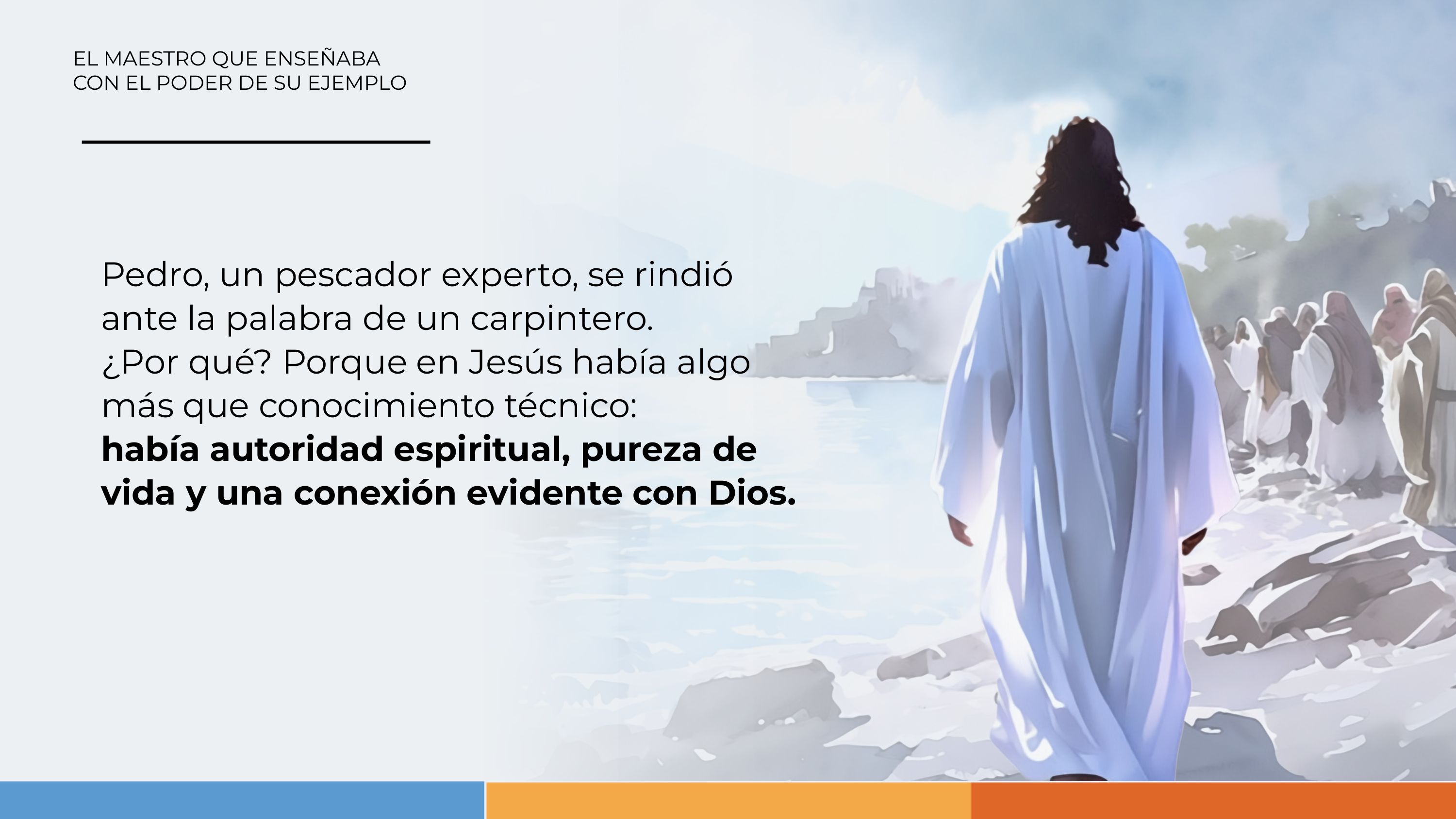

EL MAESTRO QUE ENSEÑABA CON EL PODER DE SU EJEMPLO

Pedro, un pescador experto, se rindió ante la palabra de un carpintero.
¿Por qué? Porque en Jesús había algo más que conocimiento técnico:
había autoridad espiritual, pureza de vida y una conexión evidente con Dios.